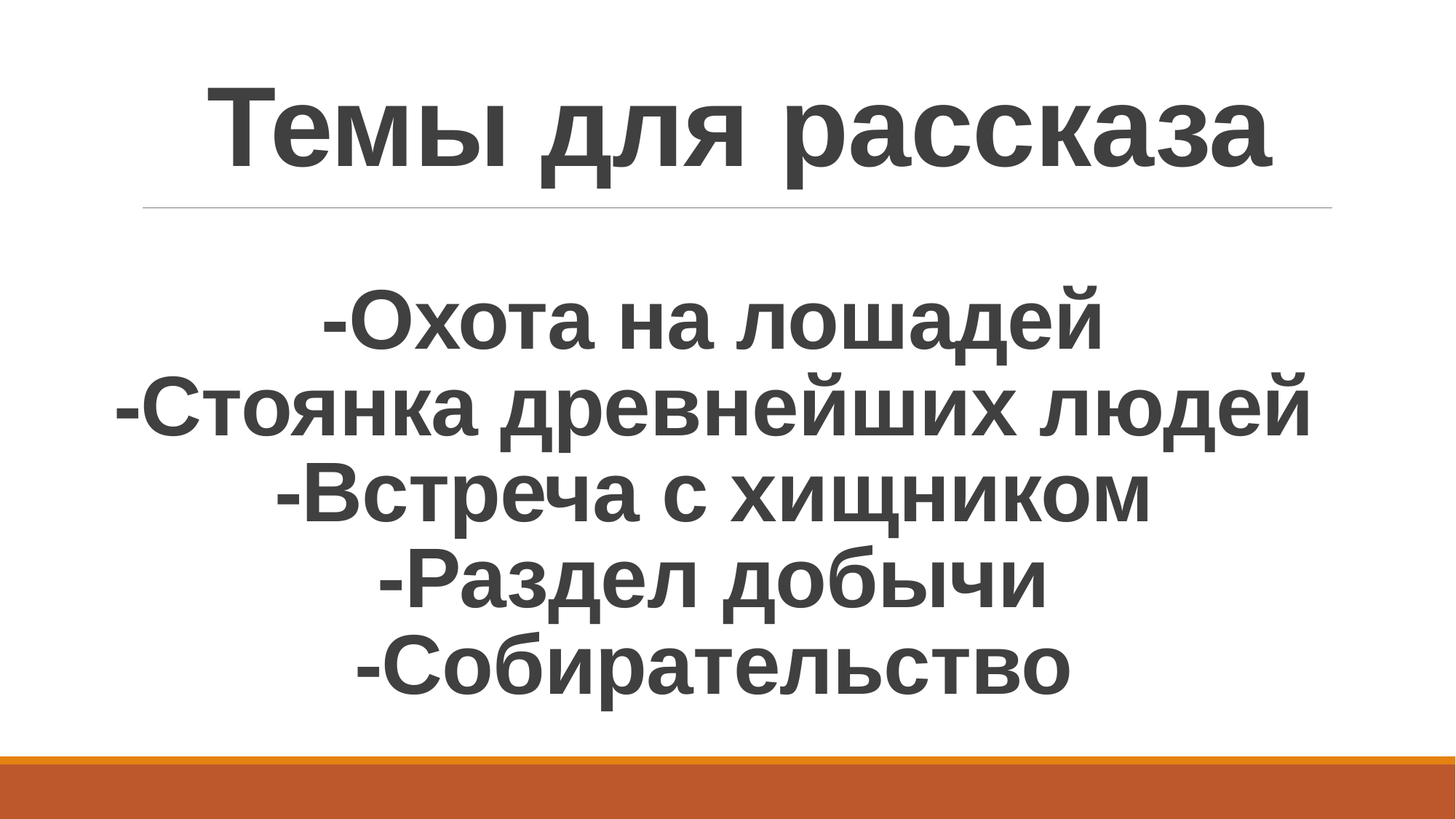

Темы для рассказа
-Охота на лошадей
-Стоянка древнейших людей
-Встреча с хищником
-Раздел добычи
-Собирательство